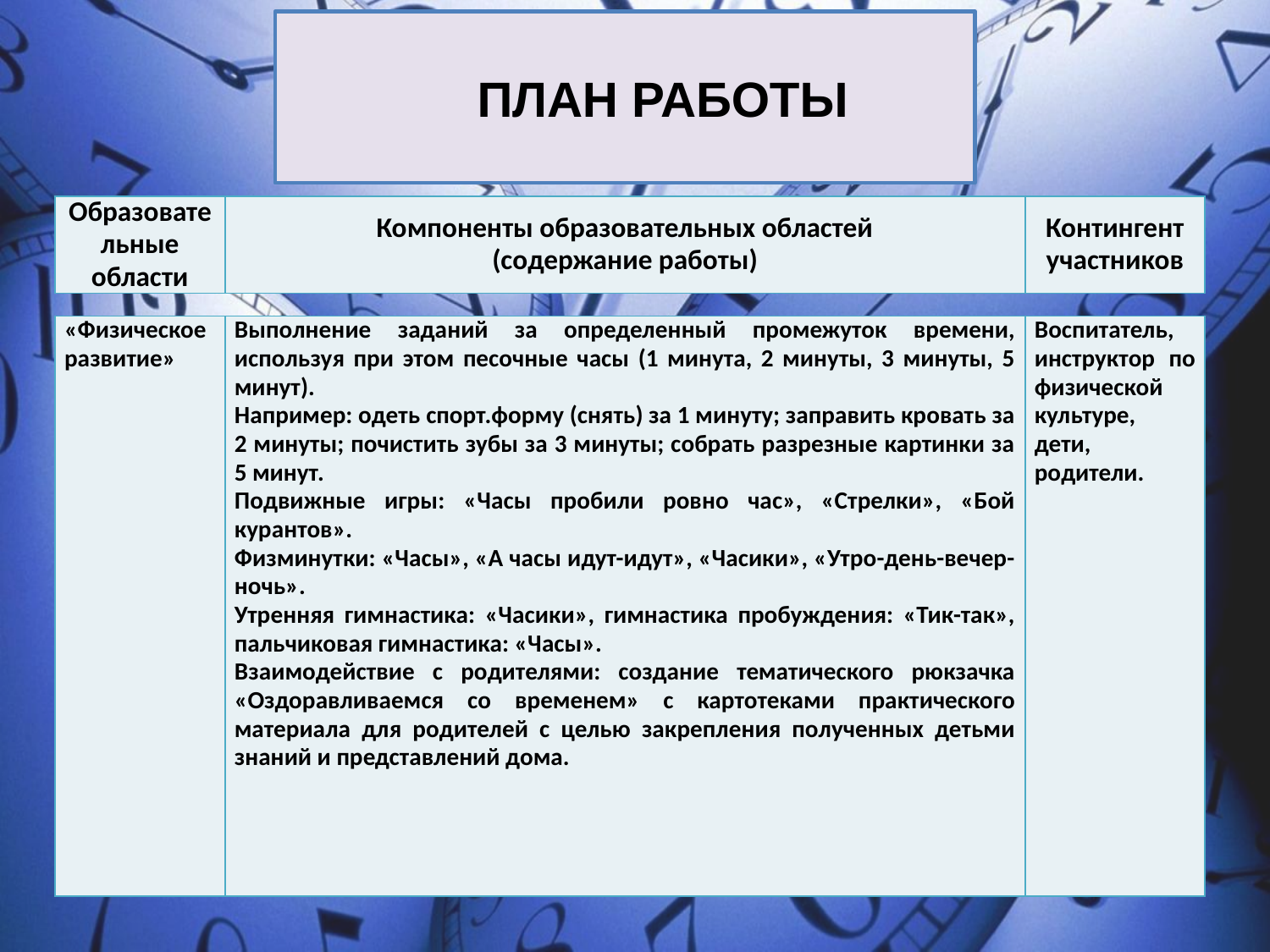

# ПЛАН РАБОТЫ
| Образовательные области | Компоненты образовательных областей (содержание работы) | Контингент участников |
| --- | --- | --- |
| «Физическое развитие» | Выполнение заданий за определенный промежуток времени, используя при этом песочные часы (1 минута, 2 минуты, 3 минуты, 5 минут). Например: одеть спорт.форму (снять) за 1 минуту; заправить кровать за 2 минуты; почистить зубы за 3 минуты; собрать разрезные картинки за 5 минут. Подвижные игры: «Часы пробили ровно час», «Стрелки», «Бой курантов». Физминутки: «Часы», «А часы идут-идут», «Часики», «Утро-день-вечер-ночь». Утренняя гимнастика: «Часики», гимнастика пробуждения: «Тик-так», пальчиковая гимнастика: «Часы». Взаимодействие с родителями: создание тематического рюкзачка «Оздоравливаемся со временем» с картотеками практического материала для родителей с целью закрепления полученных детьми знаний и представлений дома. | Воспитатель, инструктор по физической культуре, дети, родители. |
| --- | --- | --- |